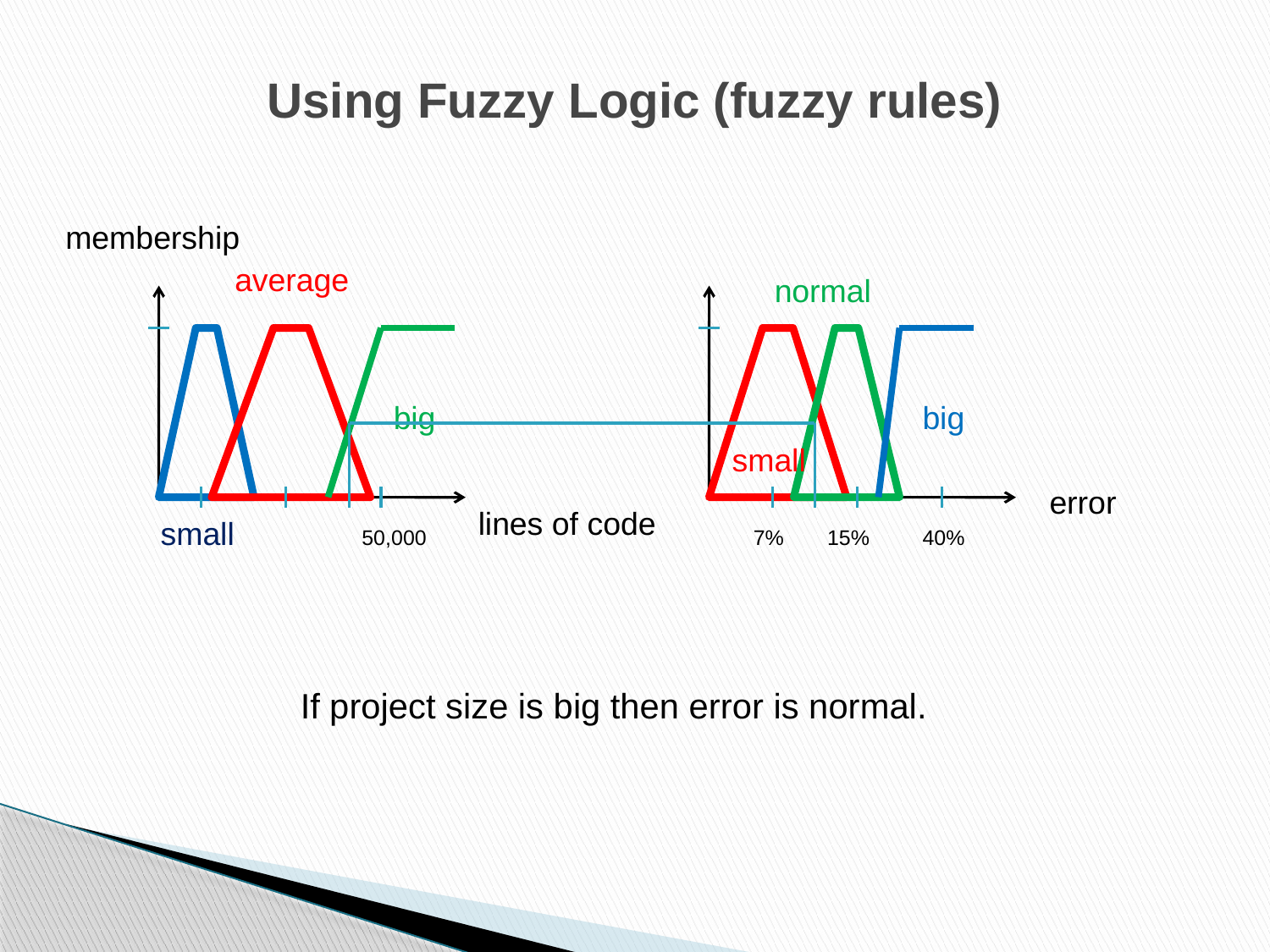

Using Fuzzy Logic (fuzzy rules)
membership

average
normal

big
big
small
error
lines of code
small
50,000
7%
15%
40%
If project size is big then error is normal.